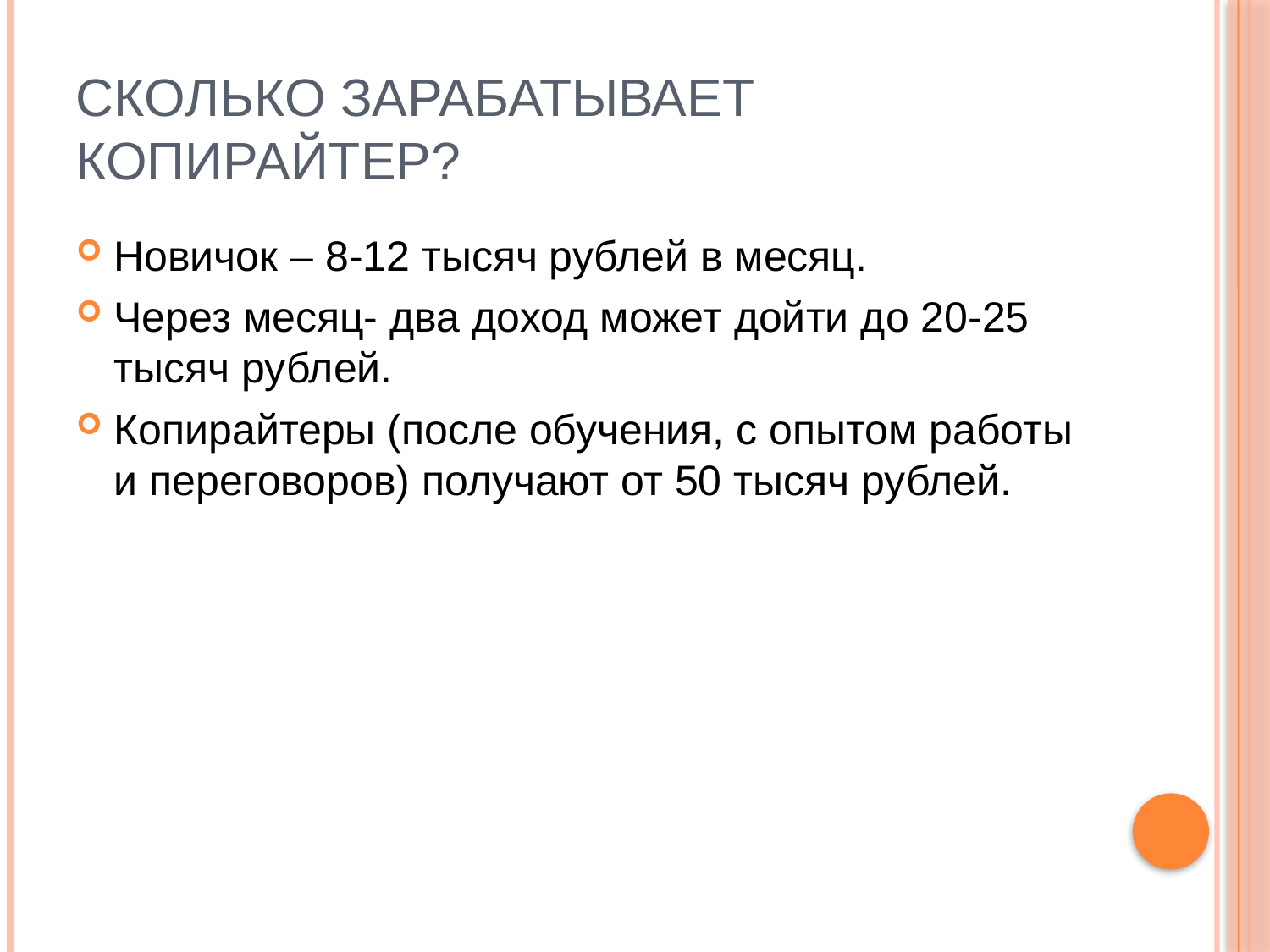

# Сколько зарабатывает копирайтер?
Новичок – 8-12 тысяч рублей в месяц.
Через месяц- два доход может дойти до 20-25 тысяч рублей.
Копирайтеры (после обучения, с опытом работы и переговоров) получают от 50 тысяч рублей.